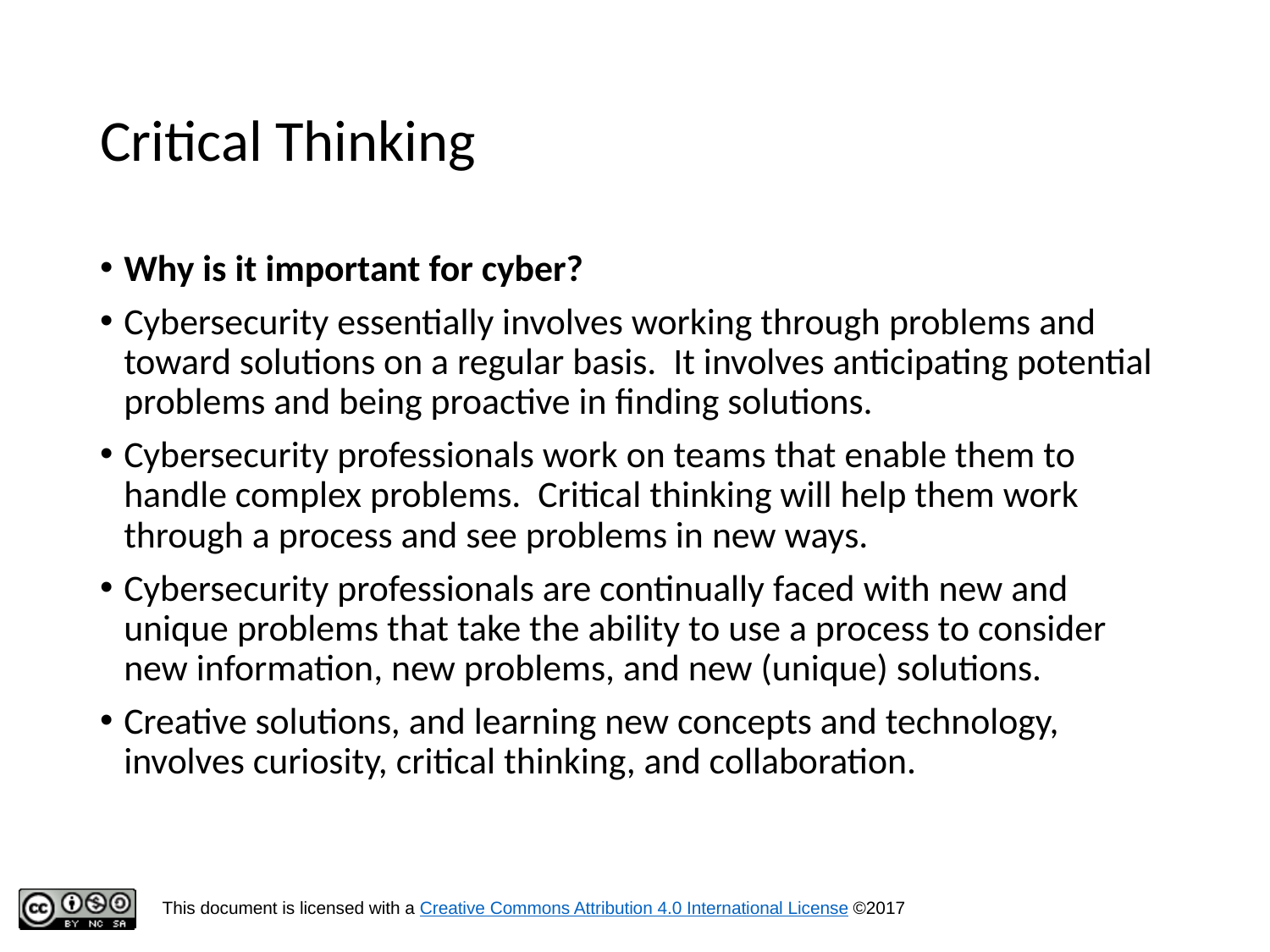

# Critical Thinking
Why is it important for cyber?
Cybersecurity essentially involves working through problems and toward solutions on a regular basis.  It involves anticipating potential problems and being proactive in finding solutions.
Cybersecurity professionals work on teams that enable them to handle complex problems.  Critical thinking will help them work through a process and see problems in new ways.
Cybersecurity professionals are continually faced with new and unique problems that take the ability to use a process to consider new information, new problems, and new (unique) solutions.
Creative solutions, and learning new concepts and technology, involves curiosity, critical thinking, and collaboration.